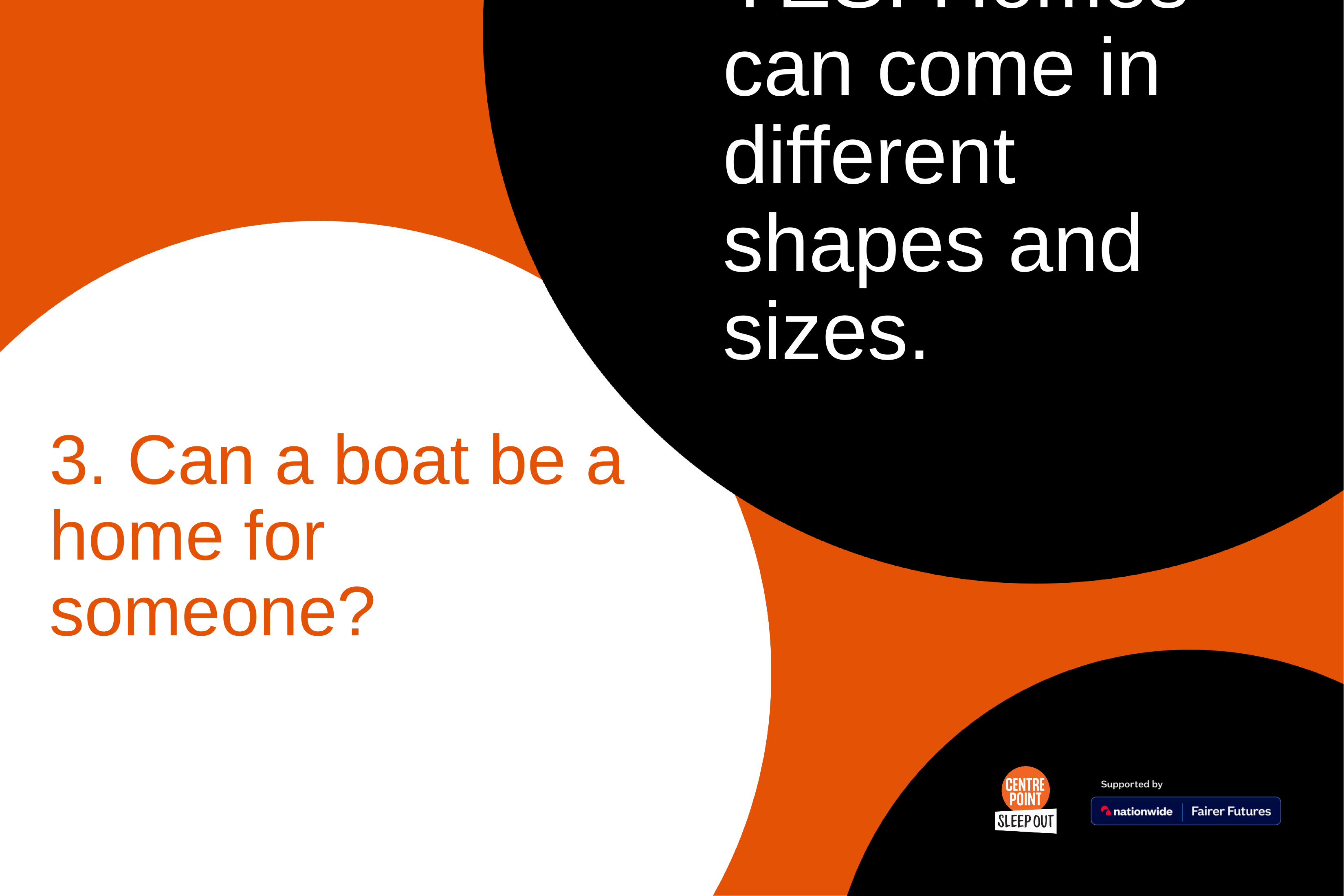

YES! Homes can come in different shapes and sizes.
# 3. Can a boat be a home for someone?